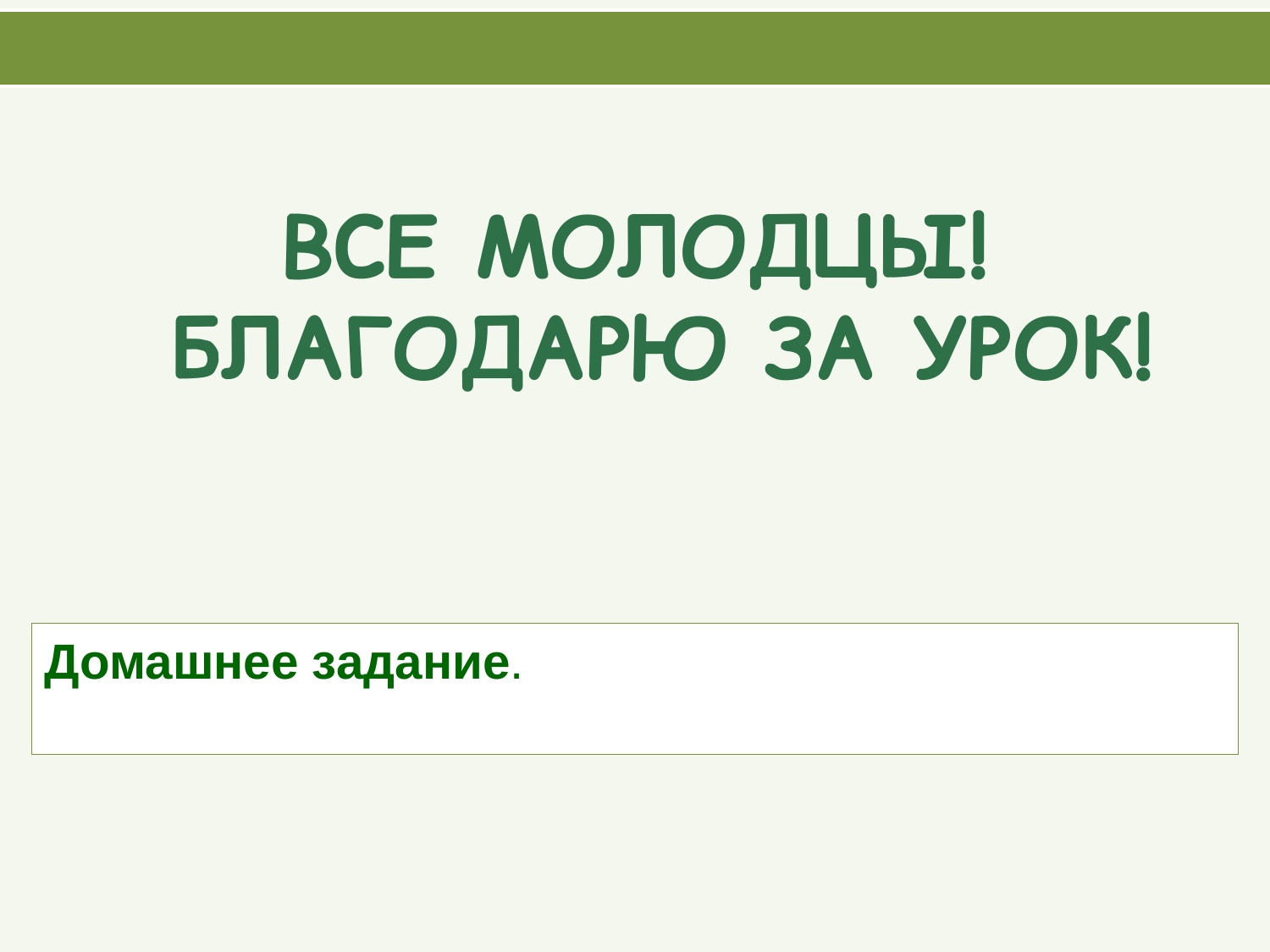

ВСЕ МОЛОДЦЫ!
  БЛАГОДАРЮ ЗА УРОК!
Домашнее задание.